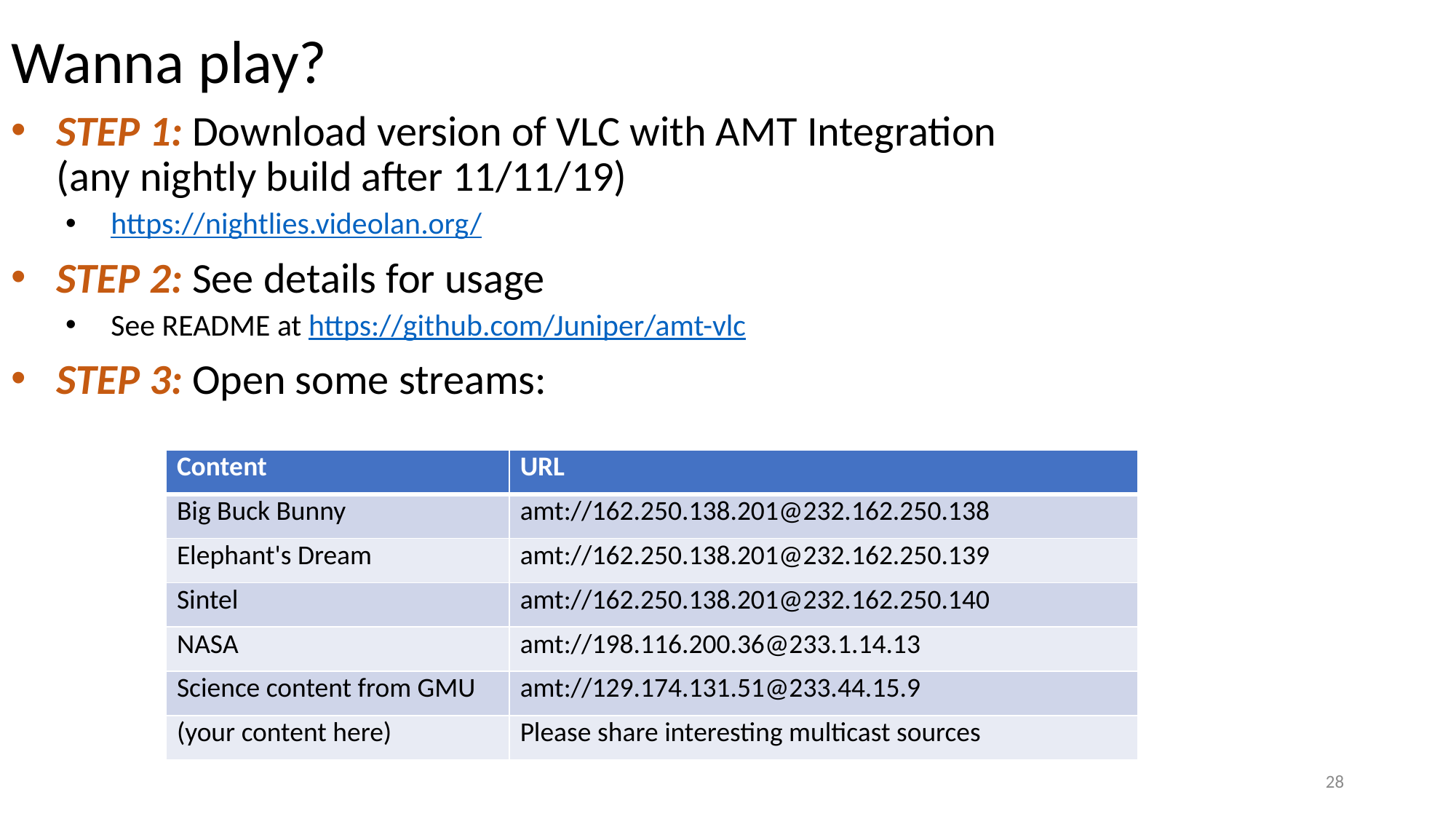

# Wanna play?
STEP 1: Download version of VLC with AMT Integration		       (any nightly build after 11/11/19)
https://nightlies.videolan.org/
STEP 2: See details for usage
See README at https://github.com/Juniper/amt-vlc
STEP 3: Open some streams:

| Content | URL |
| --- | --- |
| Big Buck Bunny | amt://162.250.138.201@232.162.250.138 |
| Elephant's Dream | amt://162.250.138.201@232.162.250.139 |
| Sintel | amt://162.250.138.201@232.162.250.140 |
| NASA | amt://198.116.200.36@233.1.14.13 |
| Science content from GMU | amt://129.174.131.51@233.44.15.9 |
| (your content here) | Please share interesting multicast sources |
28